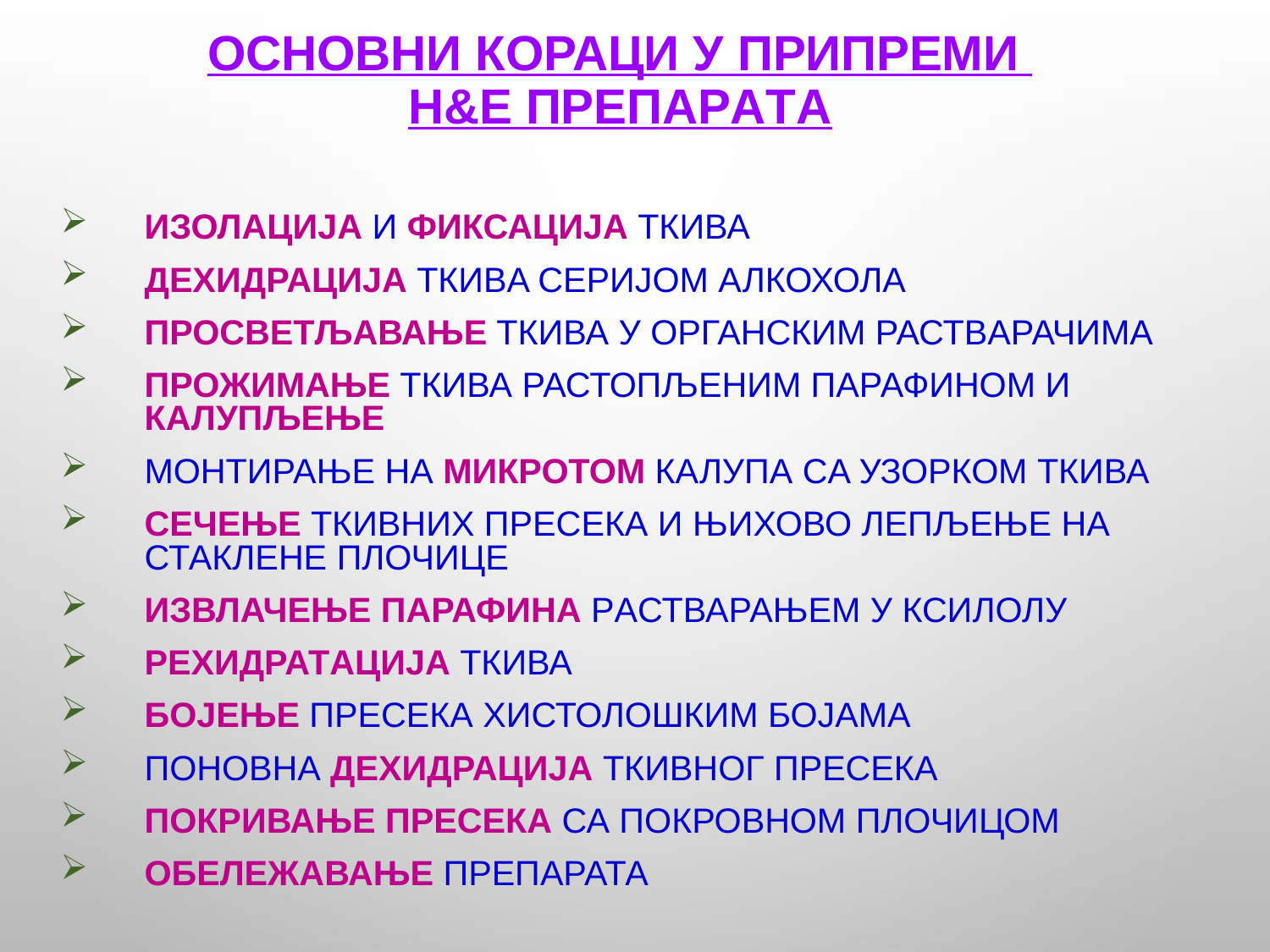

# ОСНОВНИ КОРАЦИ У ПРИПРЕМИ H&E ПРЕПАРAТA
Изолација и фиксација ткива
Дехидрацијa ткивa серијом алкохола
Просветљавање ткива у органским раствaрачимa
Прожимање ткива растопљеним парафином и калупљење
Монтирање на микротом калупа сa узорком ткива
Сечење ткивних пресека и њихово лепљeњe на стаклене плочице
Извлачење парафина рaстварањем у ксилолу
Рехидратaција ткива
Бојење пресека хистолошким бојама
Поновна дехидрација ткивног пресека
Покривање пресека са покровном плочицом
Обележавање препарата